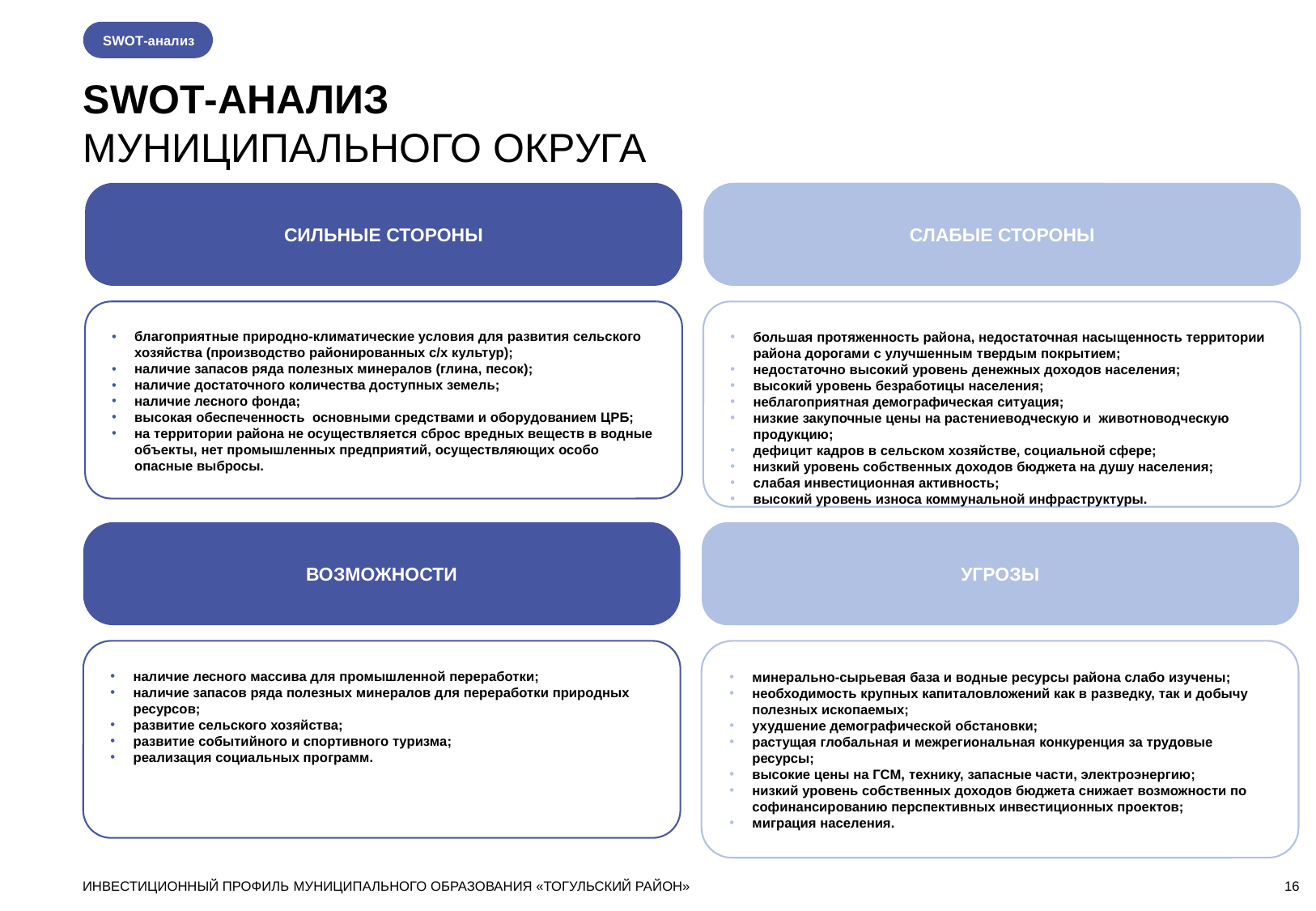

SWOT-анализ
SWOT-АНАЛИЗ
МУНИЦИПАЛЬНОГО ОКРУГА
СИЛЬНЫЕ СТОРОНЫ
СЛАБЫЕ СТОРОНЫ
благоприятные природно-климатические условия для развития сельского хозяйства (производство районированных с/х культур);
наличие запасов ряда полезных минералов (глина, песок);
наличие достаточного количества доступных земель;
наличие лесного фонда;
высокая обеспеченность  основными средствами и оборудованием ЦРБ;
на территории района не осуществляется сброс вредных веществ в водные объекты, нет промышленных предприятий, осуществляющих особо опасные выбросы.

большая протяженность района, недостаточная насыщенность территории района дорогами с улучшенным твердым покрытием;
недостаточно высокий уровень денежных доходов населения;
высокий уровень безработицы населения;
неблагоприятная демографическая ситуация;
низкие закупочные цены на растениеводческую и  животноводческую продукцию;
дефицит кадров в сельском хозяйстве, социальной сфере;
низкий уровень собственных доходов бюджета на душу населения;
слабая инвестиционная активность;
высокий уровень износа коммунальной инфраструктуры.

ВОЗМОЖНОСТИ
УГРОЗЫ
наличие лесного массива для промышленной переработки;
наличие запасов ряда полезных минералов для переработки природных ресурсов;
развитие сельского хозяйства;
развитие событийного и спортивного туризма;
реализация социальных программ.

минерально-сырьевая база и водные ресурсы района слабо изучены;
необходимость крупных капиталовложений как в разведку, так и добычу полезных ископаемых;
ухудшение демографической обстановки;
растущая глобальная и межрегиональная конкуренция за трудовые ресурсы;
высокие цены на ГСМ, технику, запасные части, электроэнергию;
низкий уровень собственных доходов бюджета снижает возможности по софинансированию перспективных инвестиционных проектов;
миграция населения.

ИНВЕСТИЦИОННЫЙ ПРОФИЛЬ МУНИЦИПАЛЬНОГО ОБРАЗОВАНИЯ «ТОГУЛЬСКИЙ РАЙОН»
16